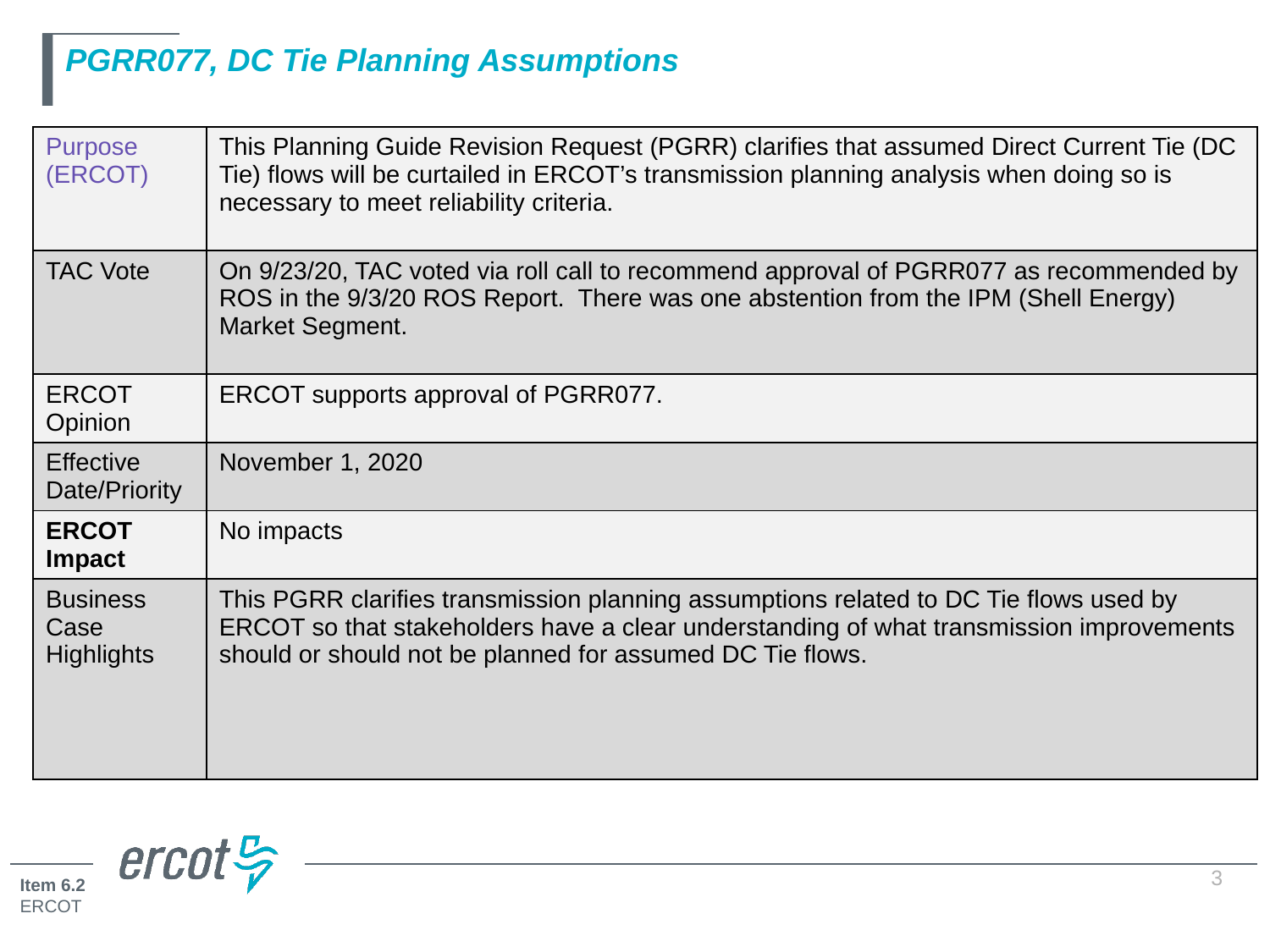

# PGRR077, DC Tie Planning Assumptions
| Purpose (ERCOT) | This Planning Guide Revision Request (PGRR) clarifies that assumed Direct Current Tie (DC Tie) flows will be curtailed in ERCOT’s transmission planning analysis when doing so is necessary to meet reliability criteria. |
| --- | --- |
| TAC Vote | On 9/23/20, TAC voted via roll call to recommend approval of PGRR077 as recommended by ROS in the 9/3/20 ROS Report. There was one abstention from the IPM (Shell Energy) Market Segment. |
| ERCOT Opinion | ERCOT supports approval of PGRR077. |
| Effective Date/Priority | November 1, 2020 |
| ERCOT Impact | No impacts |
| Business Case Highlights | This PGRR clarifies transmission planning assumptions related to DC Tie flows used by ERCOT so that stakeholders have a clear understanding of what transmission improvements should or should not be planned for assumed DC Tie flows. |
3